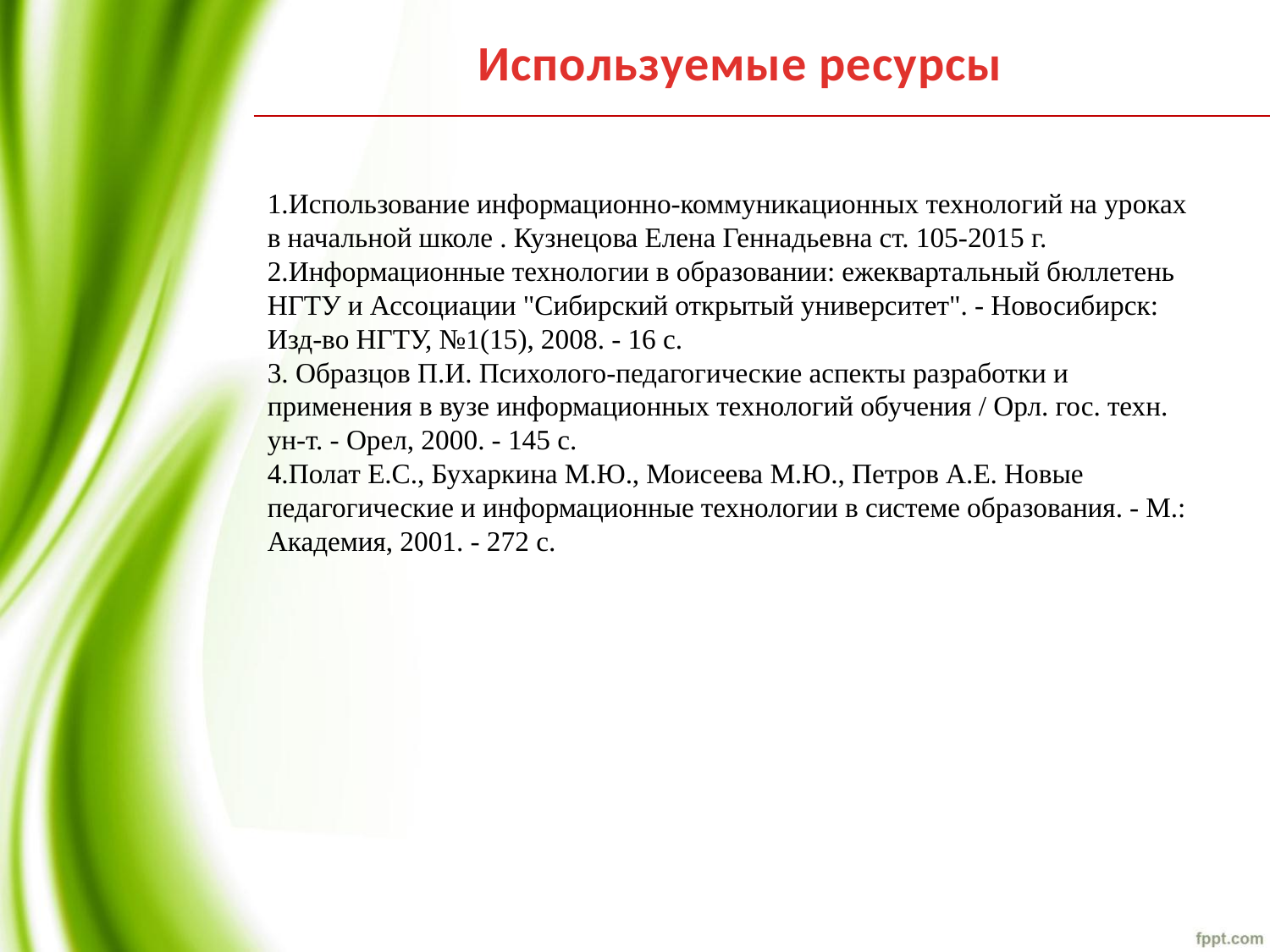

Используемые ресурсы
1.Использование информационно-коммуникационных технологий на уроках в начальной школе . Кузнецова Елена Геннадьевна ст. 105-2015 г.
2.Информационные технологии в образовании: ежеквартальный бюллетень НГТУ и Ассоциации "Сибирский открытый университет". - Новосибирск: Изд-во НГТУ, №1(15), 2008. - 16 с.
3. Образцов П.И. Психолого-педагогические аспекты разработки и применения в вузе информационных технологий обучения / Орл. гос. техн. ун-т. - Орел, 2000. - 145 с.
4.Полат Е.С., Бухаркина М.Ю., Моисеева М.Ю., Петров А.Е. Новые педагогические и информационные технологии в системе образования. - М.: Академия, 2001. - 272 с.